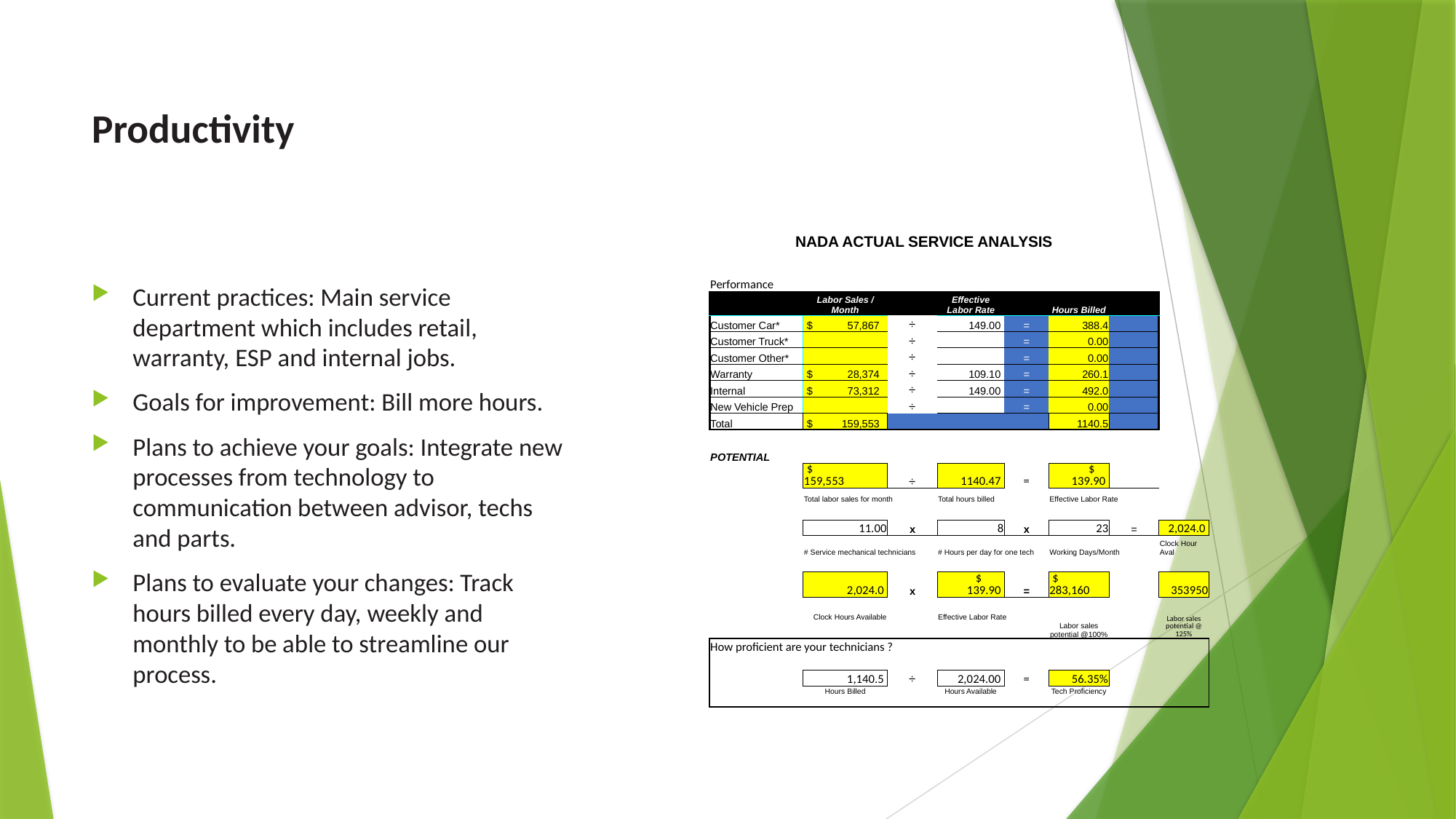

# Productivity

Current practices: Main service department which includes retail, warranty, ESP and internal jobs.
Goals for improvement: Bill more hours.
Plans to achieve your goals: Integrate new processes from technology to communication between advisor, techs and parts.
Plans to evaluate your changes: Track hours billed every day, weekly and monthly to be able to streamline our process.

| NADA ACTUAL SERVICE ANALYSIS |  |  |  |  |  |  |  |
| --- | --- | --- | --- | --- | --- | --- | --- |
| Performance |  |  |  |  |  |  |  |
|  | Labor Sales / Month |  | Effective Labor Rate |  | Hours Billed |  |  |
| Customer Car\* | $ 57,867 | ÷ | 149.00 | = | 388.4 |  |  |
| Customer Truck\* |  | ÷ |  | = | 0.00 |  |  |
| Customer Other\* |  | ÷ |  | = | 0.00 |  |  |
| Warranty | $ 28,374 | ÷ | 109.10 | = | 260.1 |  |  |
| Internal | $ 73,312 | ÷ | 149.00 | = | 492.0 |  |  |
| New Vehicle Prep |  | ÷ |  | = | 0.00 |  |  |
| Total | $ 159,553 |  |  |  | 1140.5 |  |  |
|  |  |  |  |  |  |  |  |
| POTENTIAL |  |  |  |  |  |  |  |
|  | $ 159,553 | ÷ | 1140.47 | = | $ 139.90 |  |  |
|  | Total labor sales for month |  | Total hours billed |  | Effective Labor Rate |  |  |
|  |  |  |  |  |  |  |  |
|  | 11.00 | x | 8 | x | 23 | = | 2,024.0 |
|  | # Service mechanical technicians |  | # Hours per day for one tech |  | Working Days/Month |  | Clock Hour Aval |
|  |  |  |  |  |  |  |  |
|  | 2,024.0 | x | $ 139.90 | = | $ 283,160 |  | 353950 |
|  | Clock Hours Available |  | Effective Labor Rate |  | Labor sales potential @100% |  | Labor sales potential @ 125% |
|  |  |  |  |  |  |  |  |
| How proficient are your technicians ? |  |  |  |  |  |  |  |
|  |  |  |  |  |  |  |  |
|  | 1,140.5 | ÷ | 2,024.00 | = | 56.35% |  |  |
|  | Hours Billed |  | Hours Available |  | Tech Proficiency |  |  |